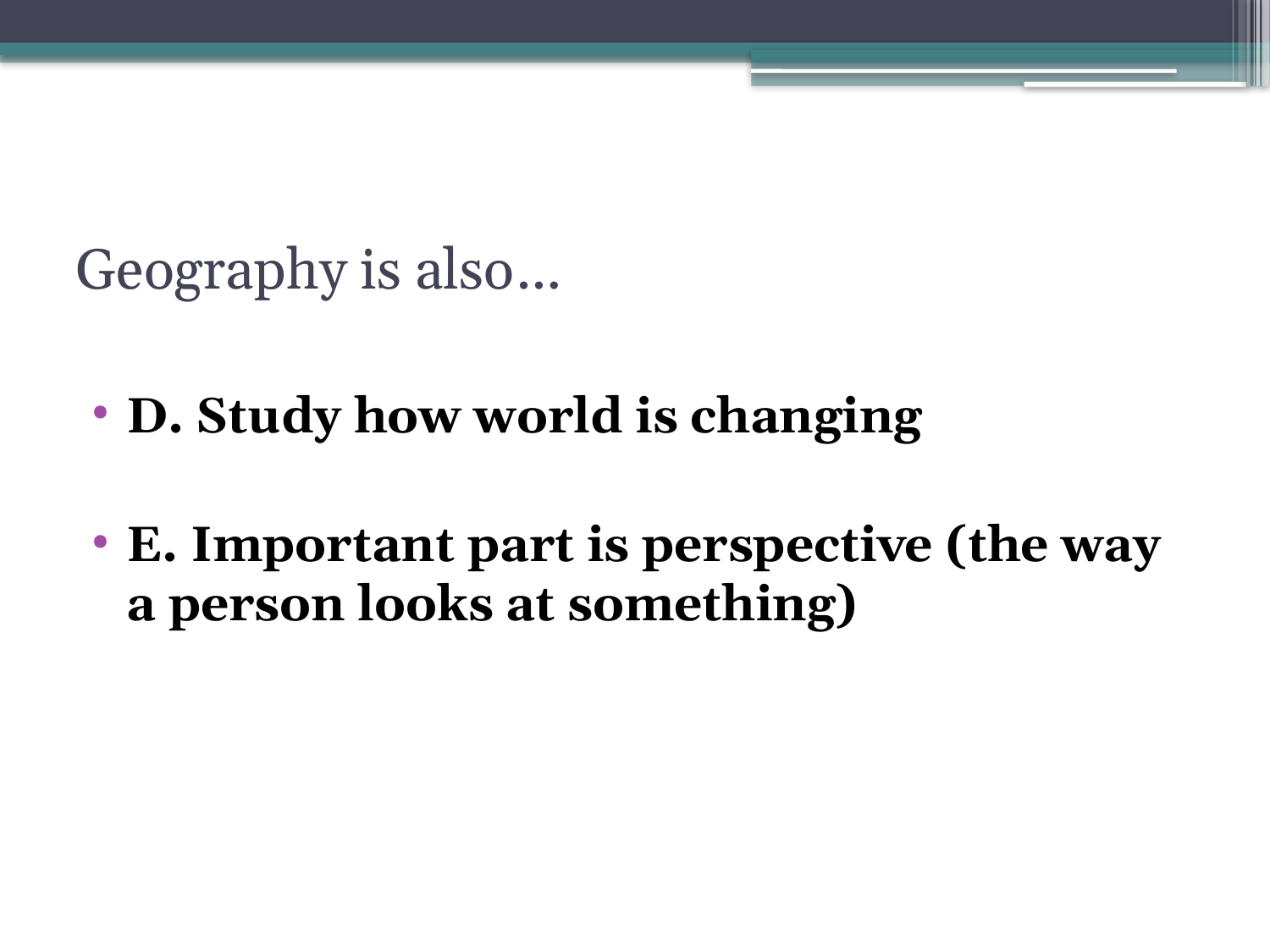

# Geography is also…

D. Study how world is changing

E. Important part is perspective (the way a person looks at something)